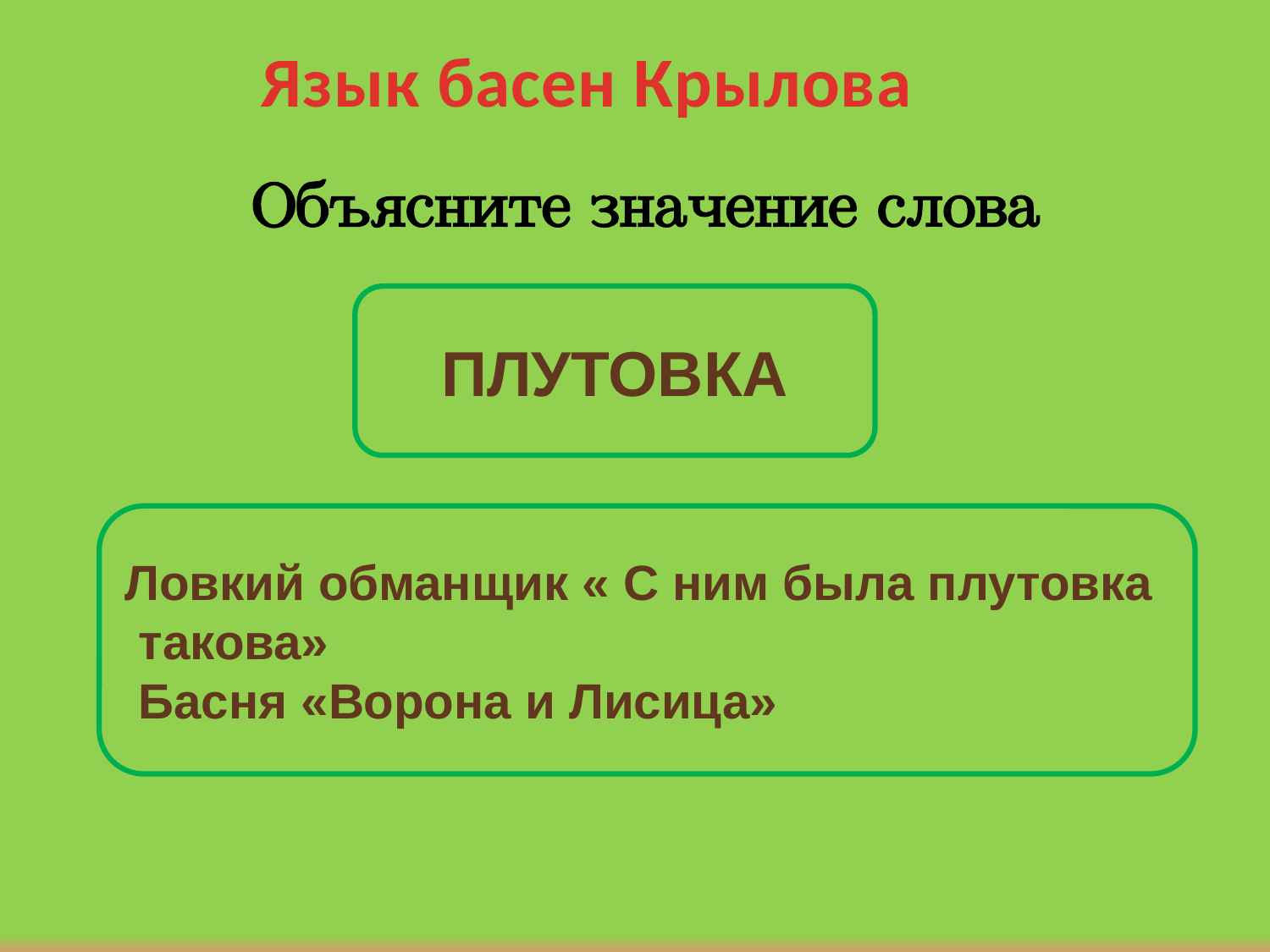

Язык басен Крылова
Объясните значение слова

ПЛУТОВКА
Ловкий обманщик « С ним была плутовка
 такова»
 Басня «Ворона и Лисица»